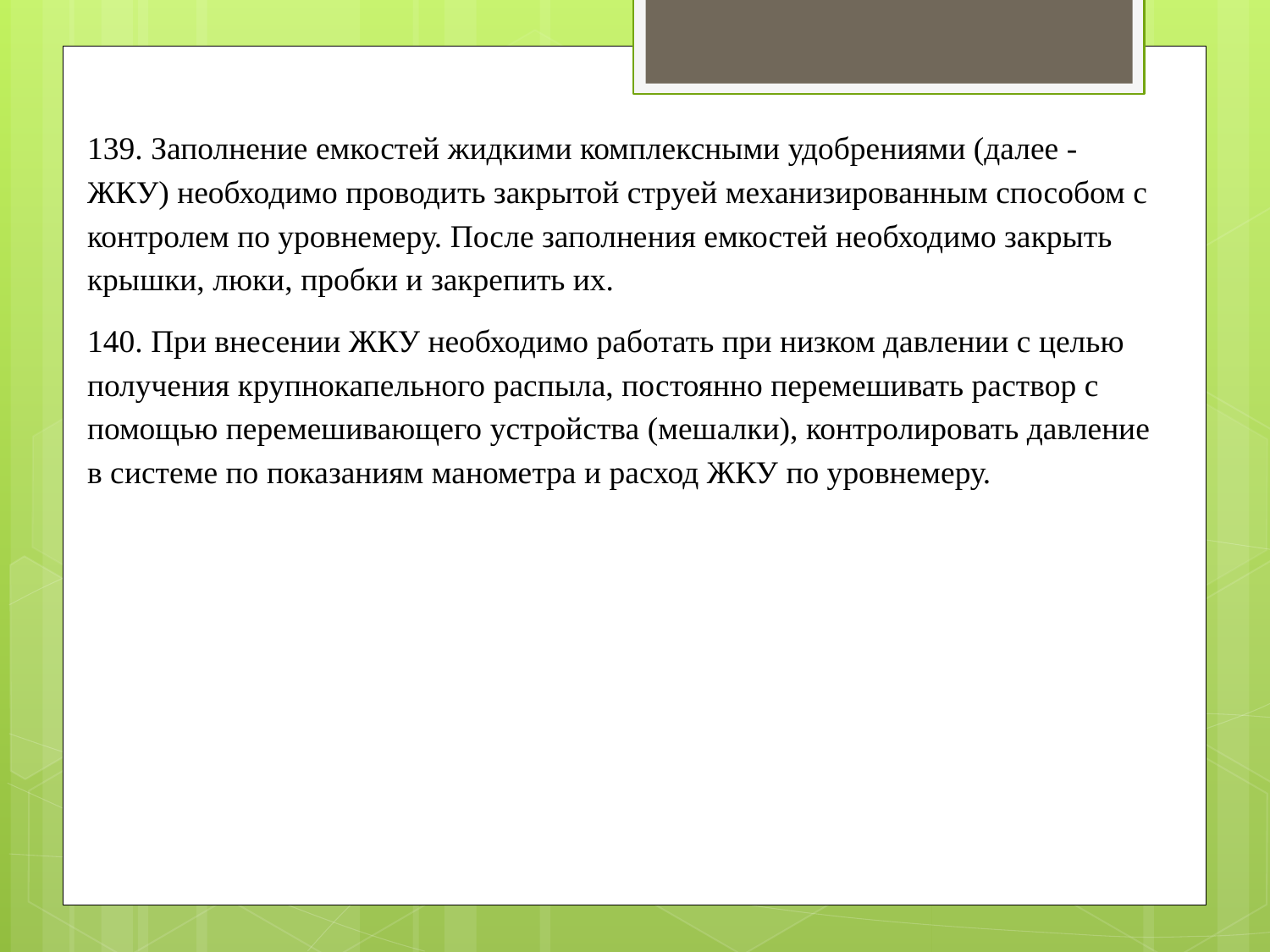

139. Заполнение емкостей жидкими комплексными удобрениями (далее - ЖКУ) необходимо проводить закрытой струей механизированным способом с контролем по уровнемеру. После заполнения емкостей необходимо закрыть крышки, люки, пробки и закрепить их.
140. При внесении ЖКУ необходимо работать при низком давлении с целью получения крупнокапельного распыла, постоянно перемешивать раствор с помощью перемешивающего устройства (мешалки), контролировать давление в системе по показаниям манометра и расход ЖКУ по уровнемеру.